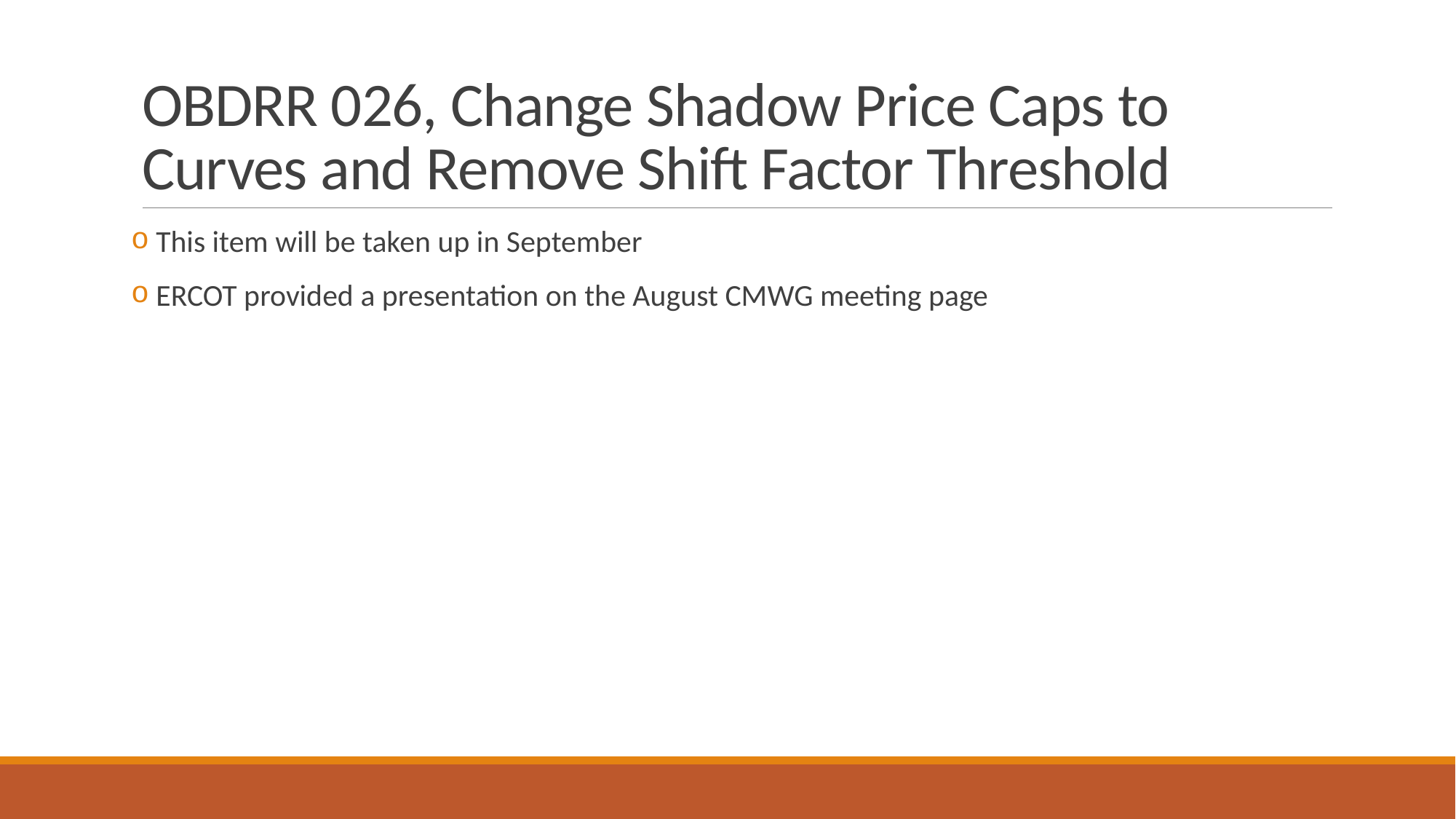

# OBDRR 026, Change Shadow Price Caps to Curves and Remove Shift Factor Threshold
 This item will be taken up in September
 ERCOT provided a presentation on the August CMWG meeting page